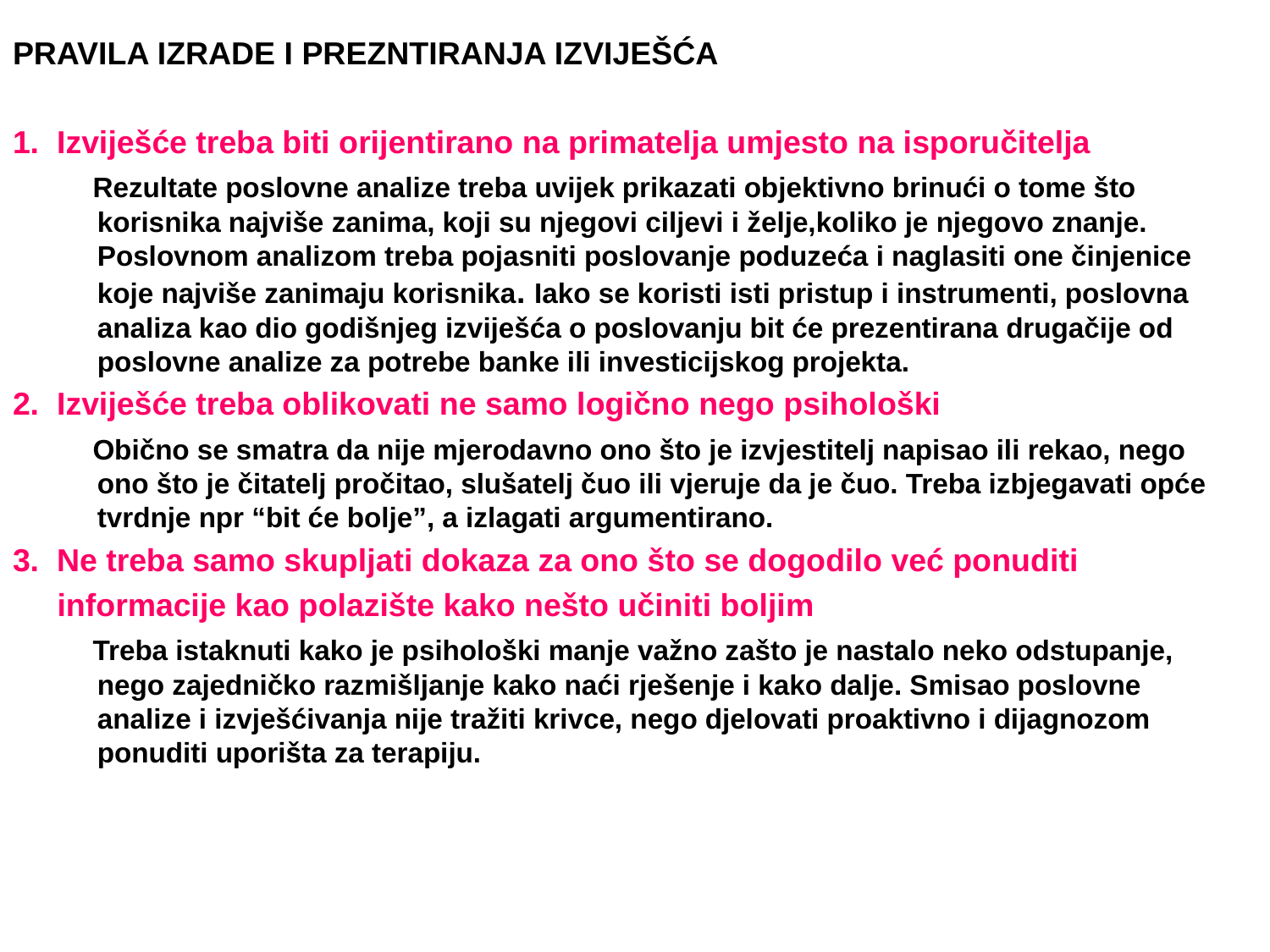

PRAVILA IZRADE I PREZNTIRANJA IZVIJEŠĆA

1.  Izviješće treba biti orijentirano na primatelja umjesto na isporučitelja
         Rezultate poslovne analize treba uvijek prikazati objektivno brinući o tome što korisnika najviše zanima, koji su njegovi ciljevi i želje,koliko je njegovo znanje. Poslovnom analizom treba pojasniti poslovanje poduzeća i naglasiti one činjenice koje najviše zanimaju korisnika. Iako se koristi isti pristup i instrumenti, poslovna analiza kao dio godišnjeg izviješća o poslovanju bit će prezentirana drugačije od poslovne analize za potrebe banke ili investicijskog projekta.
2.  Izviješće treba oblikovati ne samo logično nego psihološki
         Obično se smatra da nije mjerodavno ono što je izvjestitelj napisao ili rekao, nego ono što je čitatelj pročitao, slušatelj čuo ili vjeruje da je čuo. Treba izbjegavati opće tvrdnje npr “bit će bolje”, a izlagati argumentirano.
3.  Ne treba samo skupljati dokaza za ono što se dogodilo već ponuditi
     informacije kao polazište kako nešto učiniti boljim
         Treba istaknuti kako je psihološki manje važno zašto je nastalo neko odstupanje, nego zajedničko razmišljanje kako naći rješenje i kako dalje. Smisao poslovne analize i izvješćivanja nije tražiti krivce, nego djelovati proaktivno i dijagnozom ponuditi uporišta za terapiju.